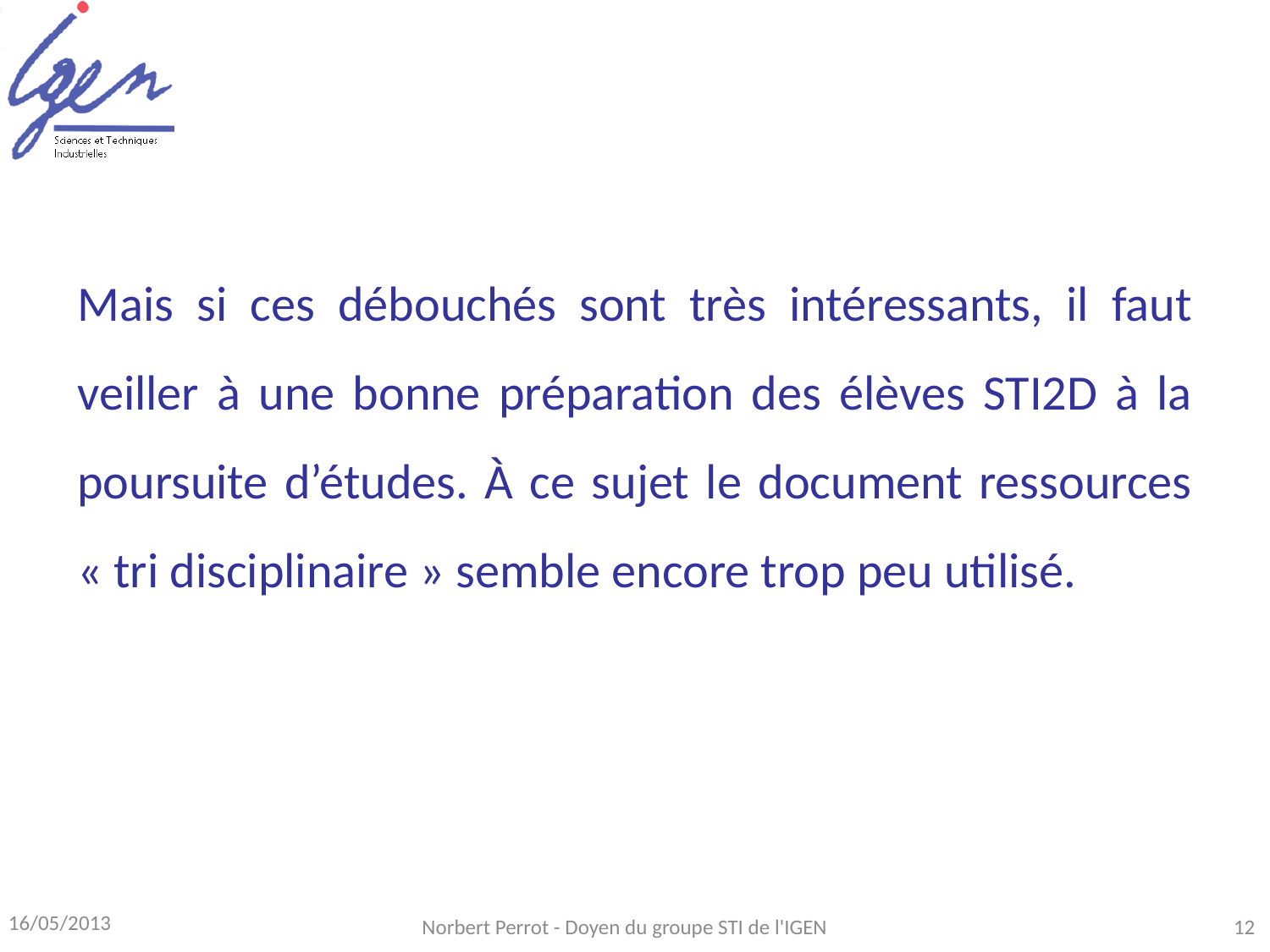

Mais si ces débouchés sont très intéressants, il faut veiller à une bonne préparation des élèves STI2D à la poursuite d’études. À ce sujet le document ressources « tri disciplinaire » semble encore trop peu utilisé.

16/05/2013
Norbert Perrot - Doyen du groupe STI de l'IGEN
12